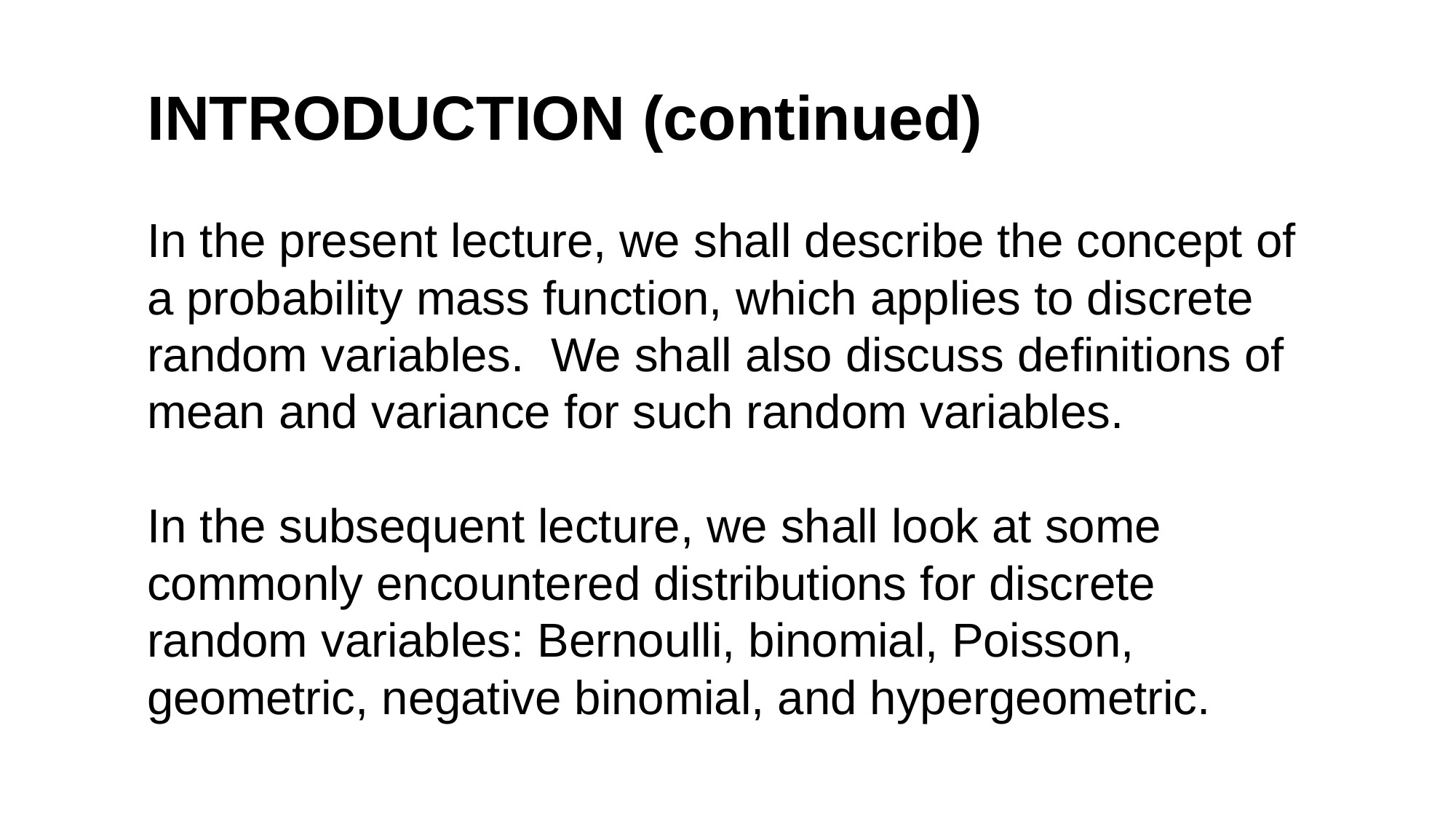

#
INTRODUCTION (continued)

In the present lecture, we shall describe the concept of a probability mass function, which applies to discrete random variables.  We shall also discuss definitions of mean and variance for such random variables.

In the subsequent lecture, we shall look at some commonly encountered distributions for discrete random variables: Bernoulli, binomial, Poisson, geometric, negative binomial, and hypergeometric.